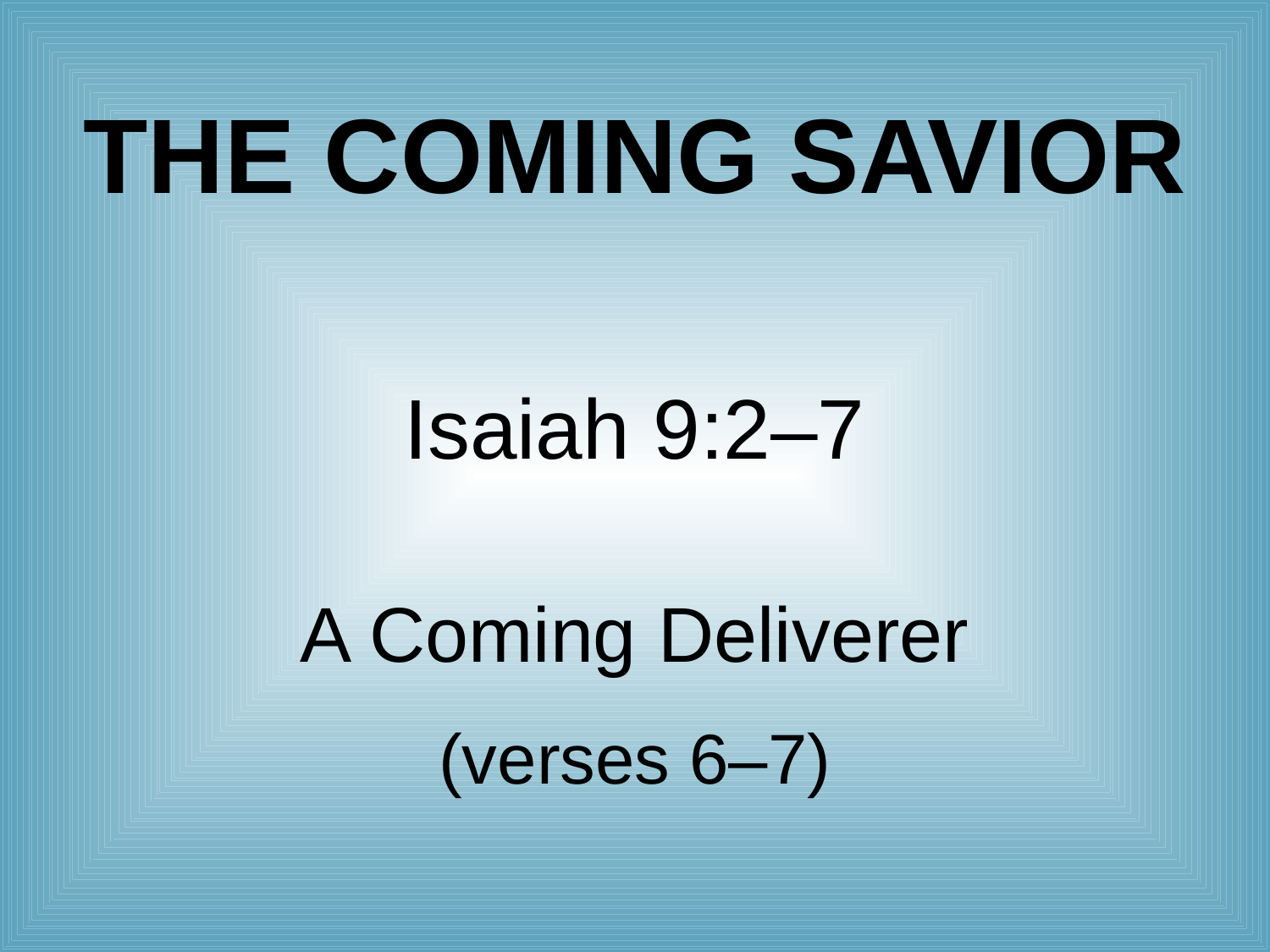

# The Coming Savior
Isaiah 9:2–7

A Coming Deliverer
(verses 6–7)